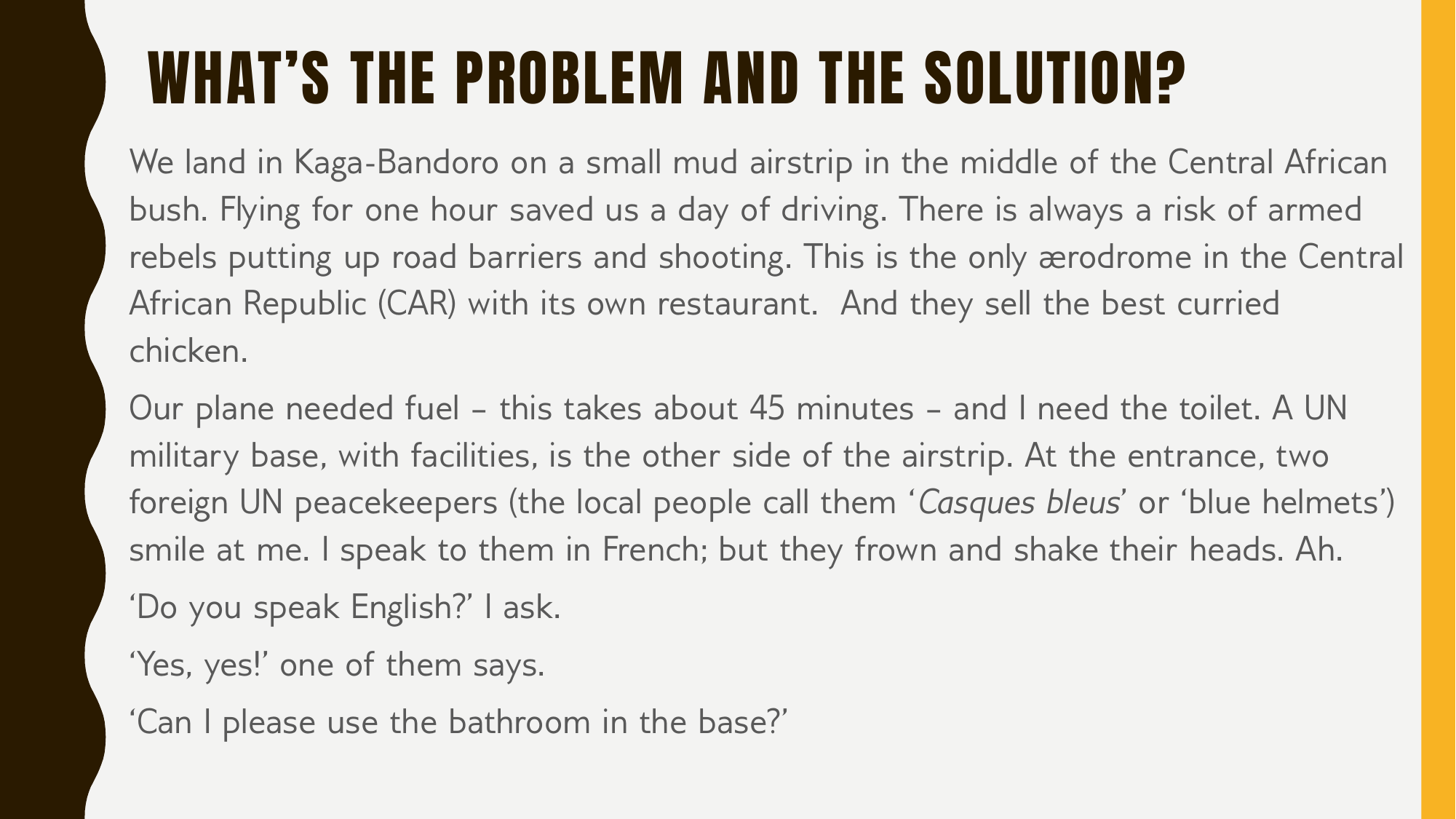

# What’s the Problem and the solution?
We land in Kaga-Bandoro on a small mud airstrip in the middle of the Central African bush. Flying for one hour saved us a day of driving. There is always a risk of armed rebels putting up road barriers and shooting. This is the only aerodrome in the Central African Republic (CAR) with its own restaurant.  And they sell the best curried chicken.
Our plane needed fuel – this takes about 45 minutes – and I need the toilet. A UN military base, with facilities, is the other side of the airstrip. At the entrance, two foreign UN peacekeepers (the local people call them ‘Casques bleus’ or ‘blue helmets’) smile at me. I speak to them in French; but they frown and shake their heads. Ah.
‘Do you speak English?’ I ask.
‘Yes, yes!’ one of them says.
‘Can I please use the bathroom in the base?’